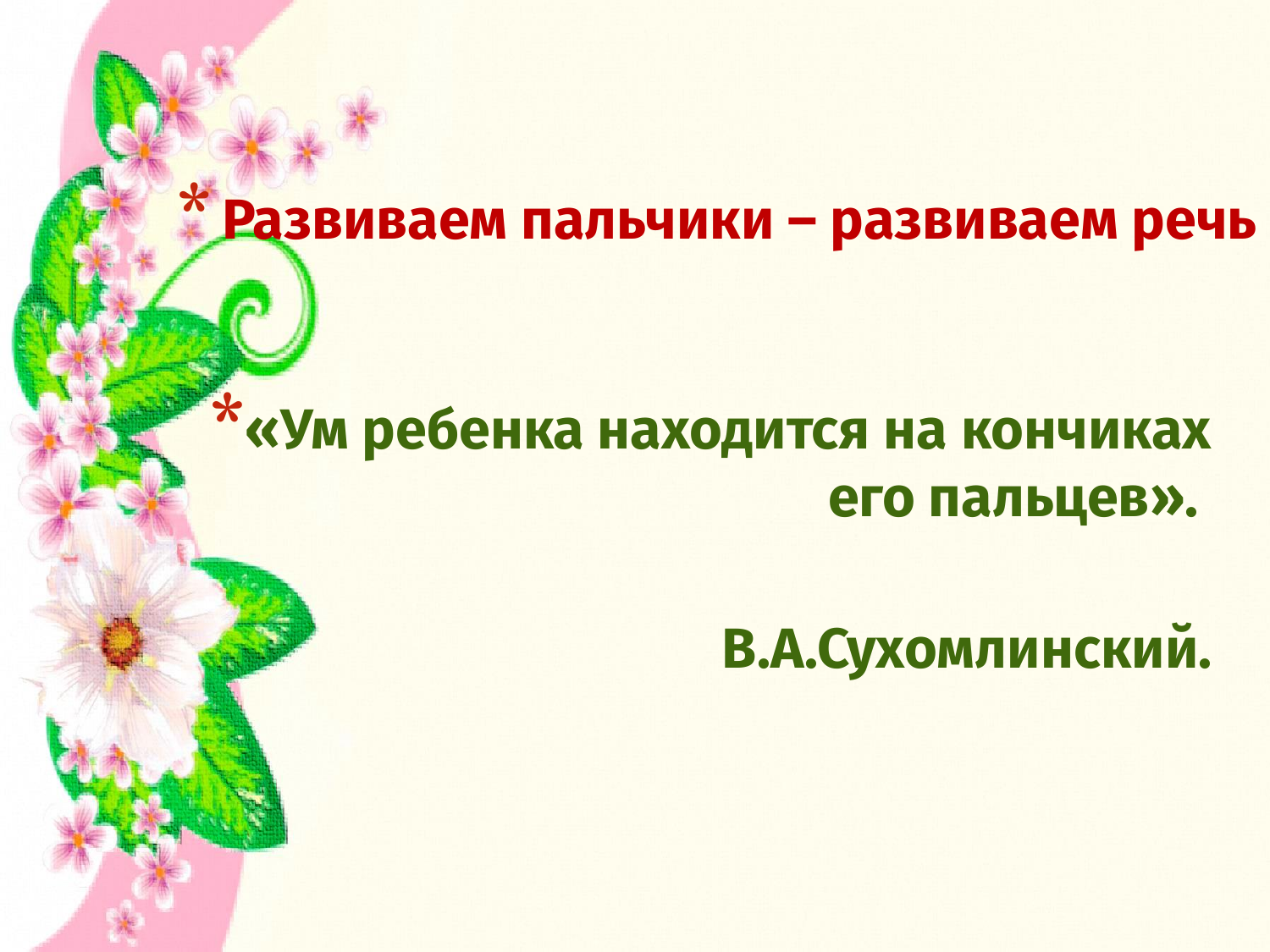

# Развиваем пальчики – развиваем речь
«Ум ребенка находится на кончиках его пальцев».
В.А.Сухомлинский.